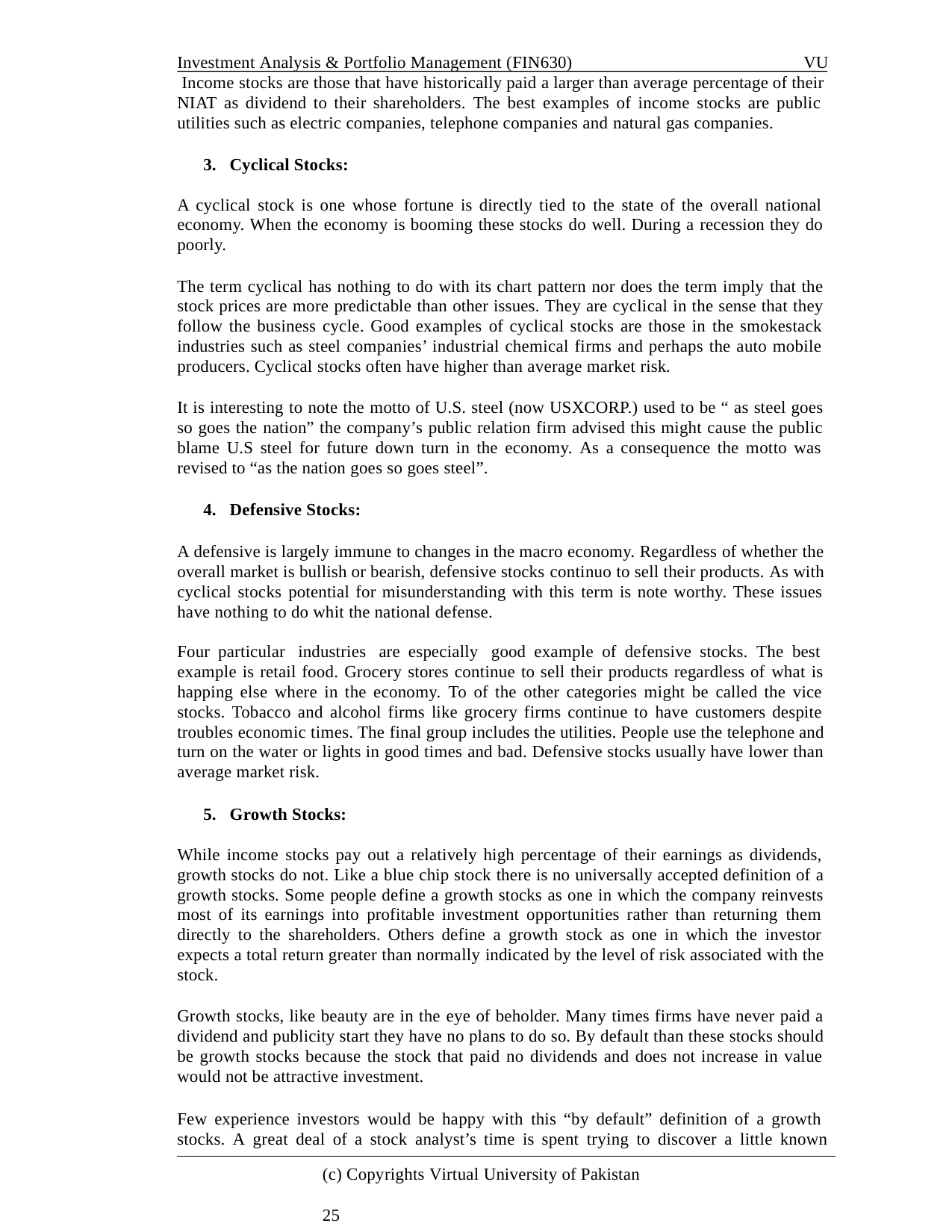

Investment Analysis & Portfolio Management (FIN630)	VU  Income stocks are those that have historically paid a larger than average percentage of their  NIAT as dividend to their shareholders. The best examples of income stocks are public  utilities such as electric companies, telephone companies and natural gas companies.

Cyclical Stocks:

A cyclical stock is one whose fortune is directly tied to the state of the overall national  economy. When the economy is booming these stocks do well. During a recession they do  poorly.

The term cyclical has nothing to do with its chart pattern nor does the term imply that the  stock prices are more predictable than other issues. They are cyclical in the sense that they  follow the business cycle. Good examples of cyclical stocks are those in the smokestack  industries such as steel companies’ industrial chemical firms and perhaps the auto mobile  producers. Cyclical stocks often have higher than average market risk.

It is interesting to note the motto of U.S. steel (now USXCORP.) used to be “ as steel goes  so goes the nation” the company’s public relation firm advised this might cause the public  blame U.S steel for future down turn in the economy. As a consequence the motto was  revised to “as the nation goes so goes steel”.

Defensive Stocks:

A defensive is largely immune to changes in the macro economy. Regardless of whether the  overall market is bullish or bearish, defensive stocks continuo to sell their products. As with  cyclical stocks potential for misunderstanding with this term is note worthy. These issues  have nothing to do whit the national defense.

Four particular industries are especially good example of defensive stocks. The best  example is retail food. Grocery stores continue to sell their products regardless of what is  happing else where in the economy. To of the other categories might be called the vice  stocks. Tobacco and alcohol firms like grocery firms continue to have customers despite  troubles economic times. The final group includes the utilities. People use the telephone and  turn on the water or lights in good times and bad. Defensive stocks usually have lower than  average market risk.

Growth Stocks:

While income stocks pay out a relatively high percentage of their earnings as dividends,  growth stocks do not. Like a blue chip stock there is no universally accepted definition of a  growth stocks. Some people define a growth stocks as one in which the company reinvests  most of its earnings into profitable investment opportunities rather than returning them  directly to the shareholders. Others define a growth stock as one in which the investor  expects a total return greater than normally indicated by the level of risk associated with the  stock.

Growth stocks, like beauty are in the eye of beholder. Many times firms have never paid a  dividend and publicity start they have no plans to do so. By default than these stocks should  be growth stocks because the stock that paid no dividends and does not increase in value  would not be attractive investment.

Few experience investors would be happy with this “by default” definition of a growth  stocks. A great deal of a stock analyst’s time is spent trying to discover a little known
(c) Copyrights Virtual University of Pakistan	25